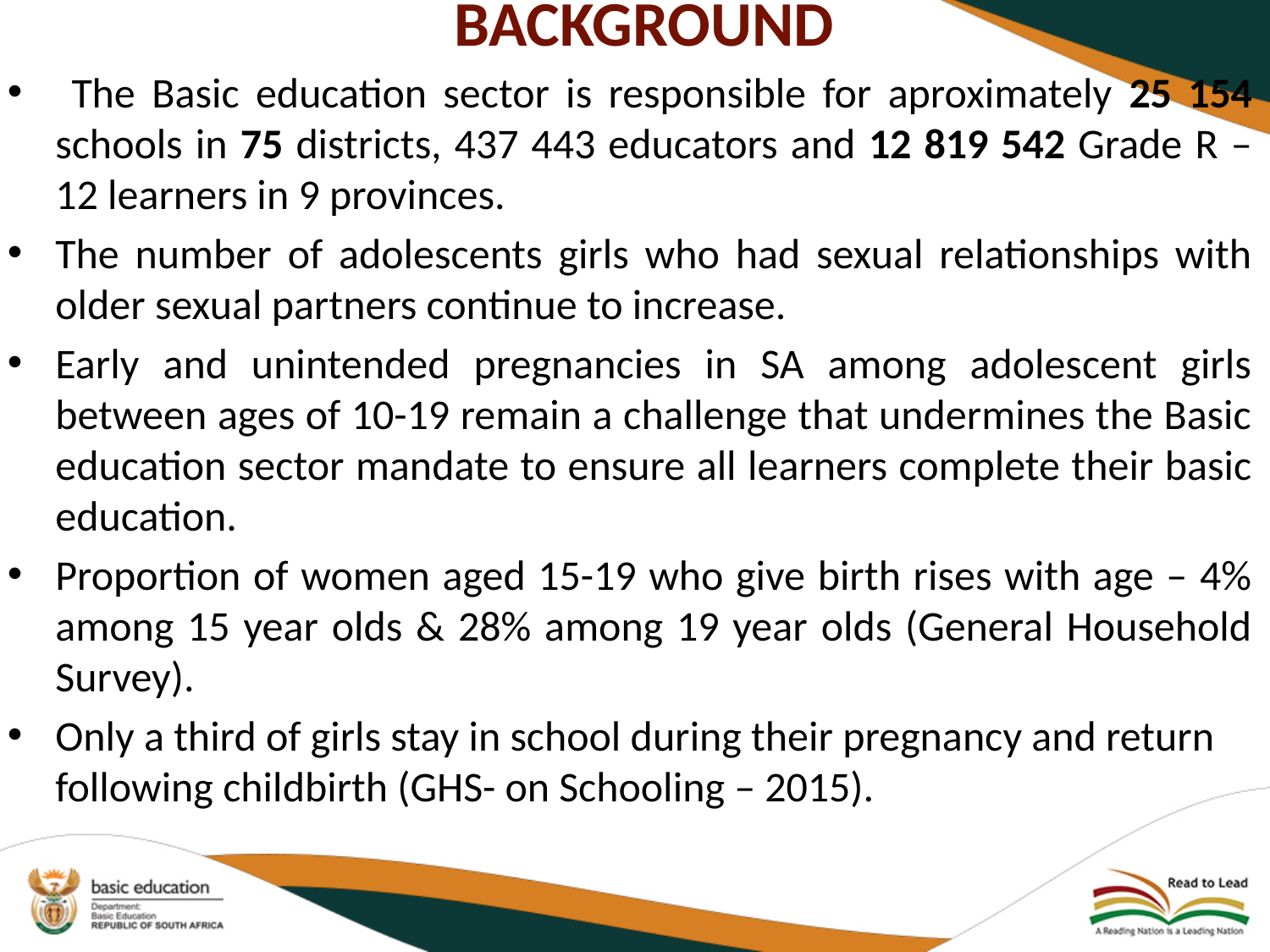

# BACKGROUND
 The Basic education sector is responsible for aproximately 25 154 schools in 75 districts, 437 443 educators and 12 819 542 Grade R – 12 learners in 9 provinces.
The number of adolescents girls who had sexual relationships with older sexual partners continue to increase.
Early and unintended pregnancies in SA among adolescent girls between ages of 10-19 remain a challenge that undermines the Basic education sector mandate to ensure all learners complete their basic education.
Proportion of women aged 15-19 who give birth rises with age – 4% among 15 year olds & 28% among 19 year olds (General Household Survey).
Only a third of girls stay in school during their pregnancy and return following childbirth (GHS- on Schooling – 2015).